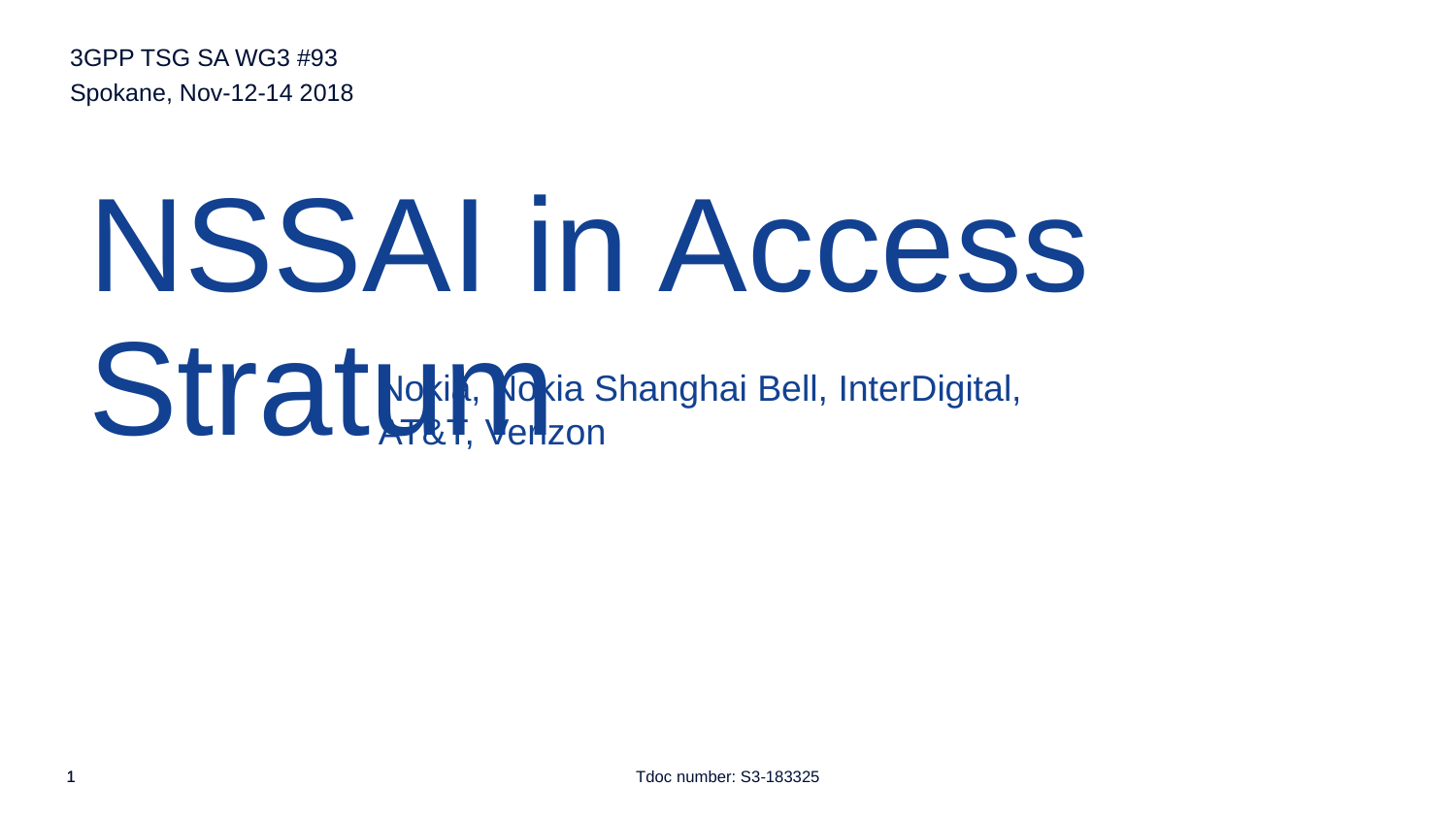

3GPP TSG SA WG3 #93										Tdoc S3-183325
Spokane, Nov-12-14 2018
NSSAI in Access Stratum
Nokia, Nokia Shanghai Bell, InterDigital, AT&T, Verizon
Tdoc number: S3-183325